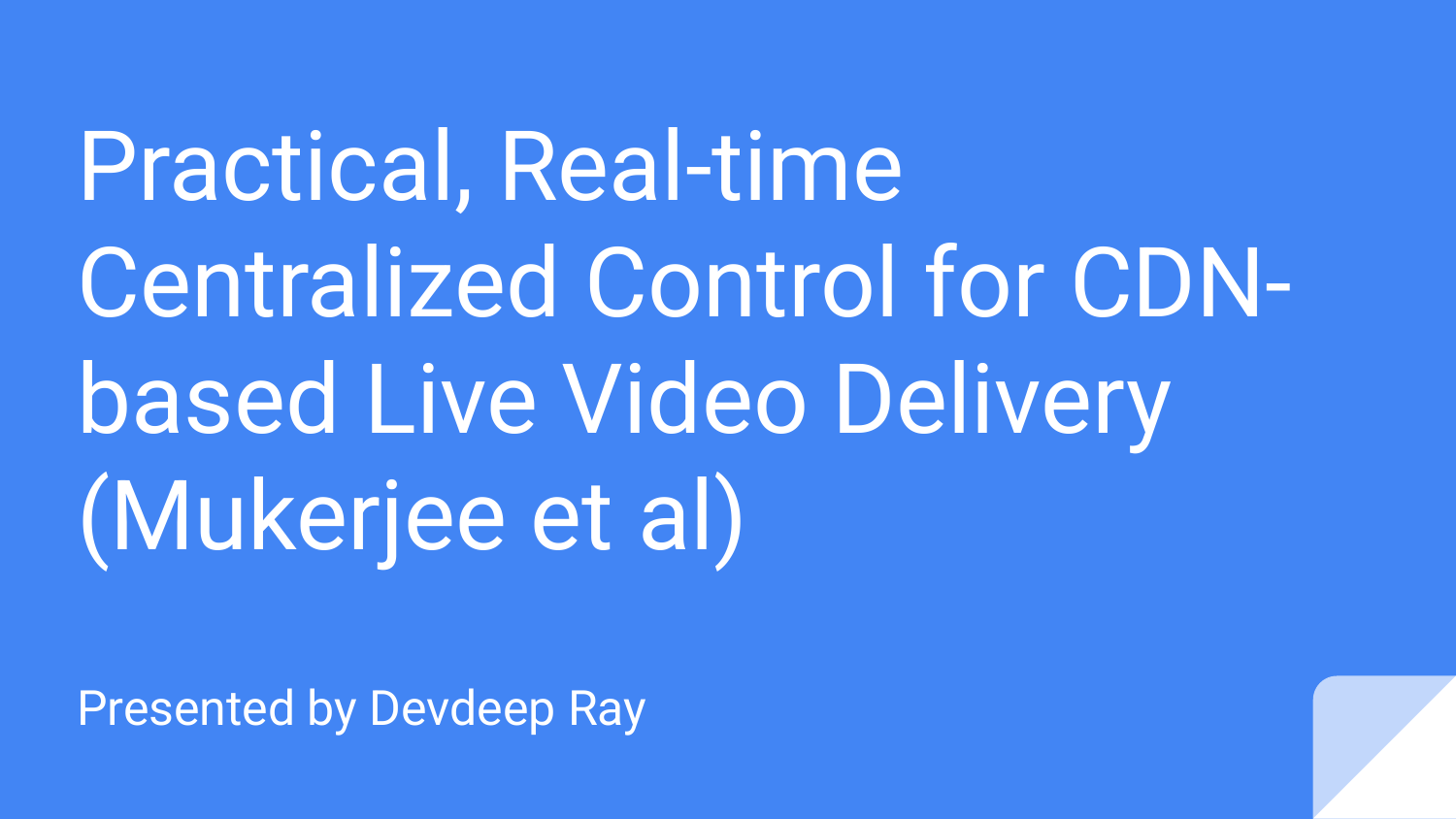

# Practical, Real-time Centralized Control for CDN-based Live Video Delivery (Mukerjee et al)
Presented by Devdeep Ray